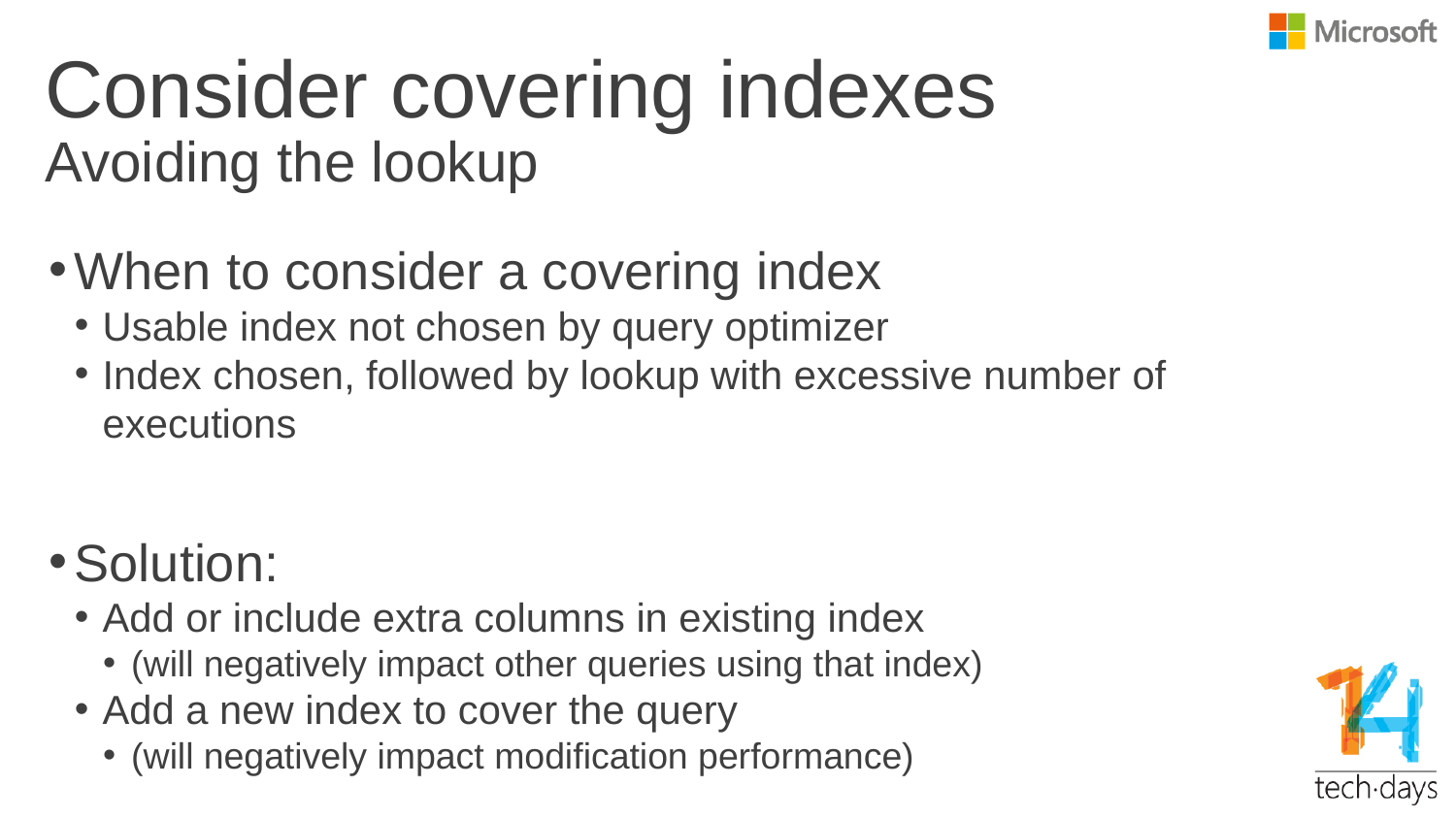

# Consider covering indexes
Avoiding the lookup
When to consider a covering index
Usable index not chosen by query optimizer
Index chosen, followed by lookup with excessive number of executions

Solution:
Add or include extra columns in existing index
(will negatively impact other queries using that index)
Add a new index to cover the query
(will negatively impact modification performance)